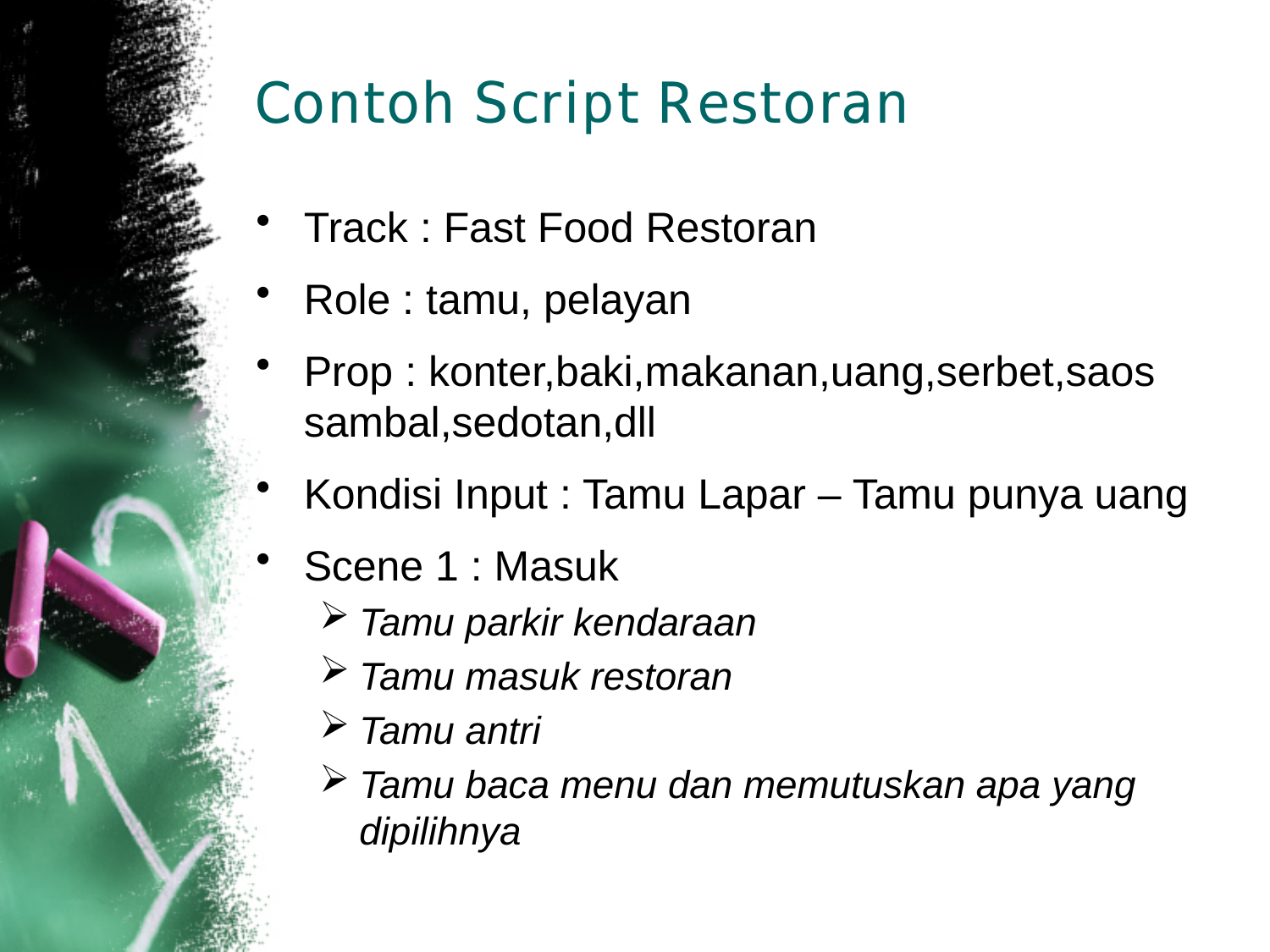

# Contoh Script Restoran
Track : Fast Food Restoran
Role : tamu, pelayan
Prop : konter,baki,makanan,uang,serbet,saos sambal,sedotan,dll
Kondisi Input : Tamu Lapar – Tamu punya uang
Scene 1 : Masuk
Tamu parkir kendaraan
Tamu masuk restoran
Tamu antri
Tamu baca menu dan memutuskan apa yang dipilihnya